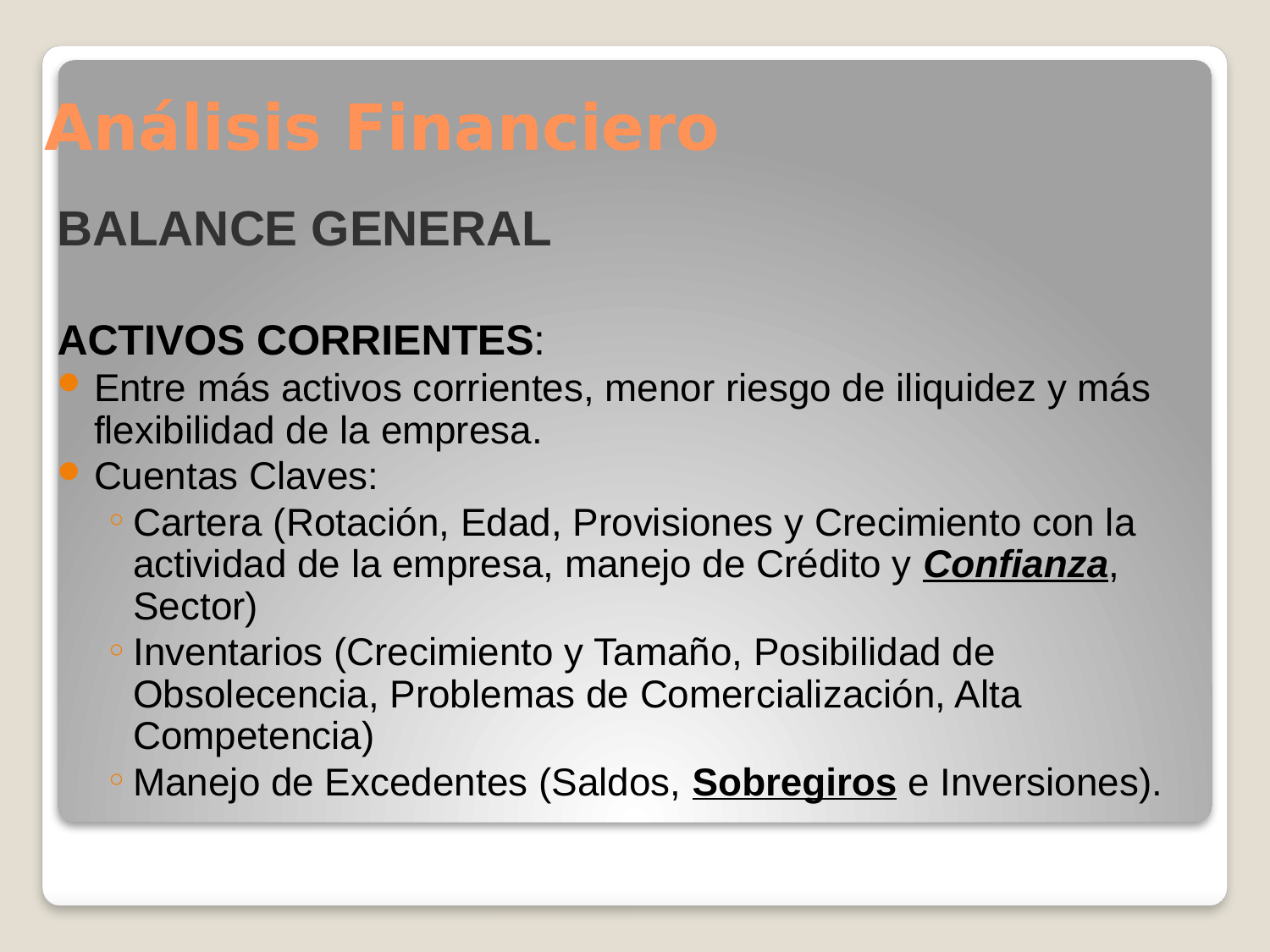

# Análisis Financiero
BALANCE GENERAL

ACTIVOS CORRIENTES:
Entre más activos corrientes, menor riesgo de iliquidez y más flexibilidad de la empresa.
Cuentas Claves:
Cartera (Rotación, Edad, Provisiones y Crecimiento con la actividad de la empresa, manejo de Crédito y Confianza, Sector)
Inventarios (Crecimiento y Tamaño, Posibilidad de Obsolecencia, Problemas de Comercialización, Alta Competencia)
Manejo de Excedentes (Saldos, Sobregiros e Inversiones).